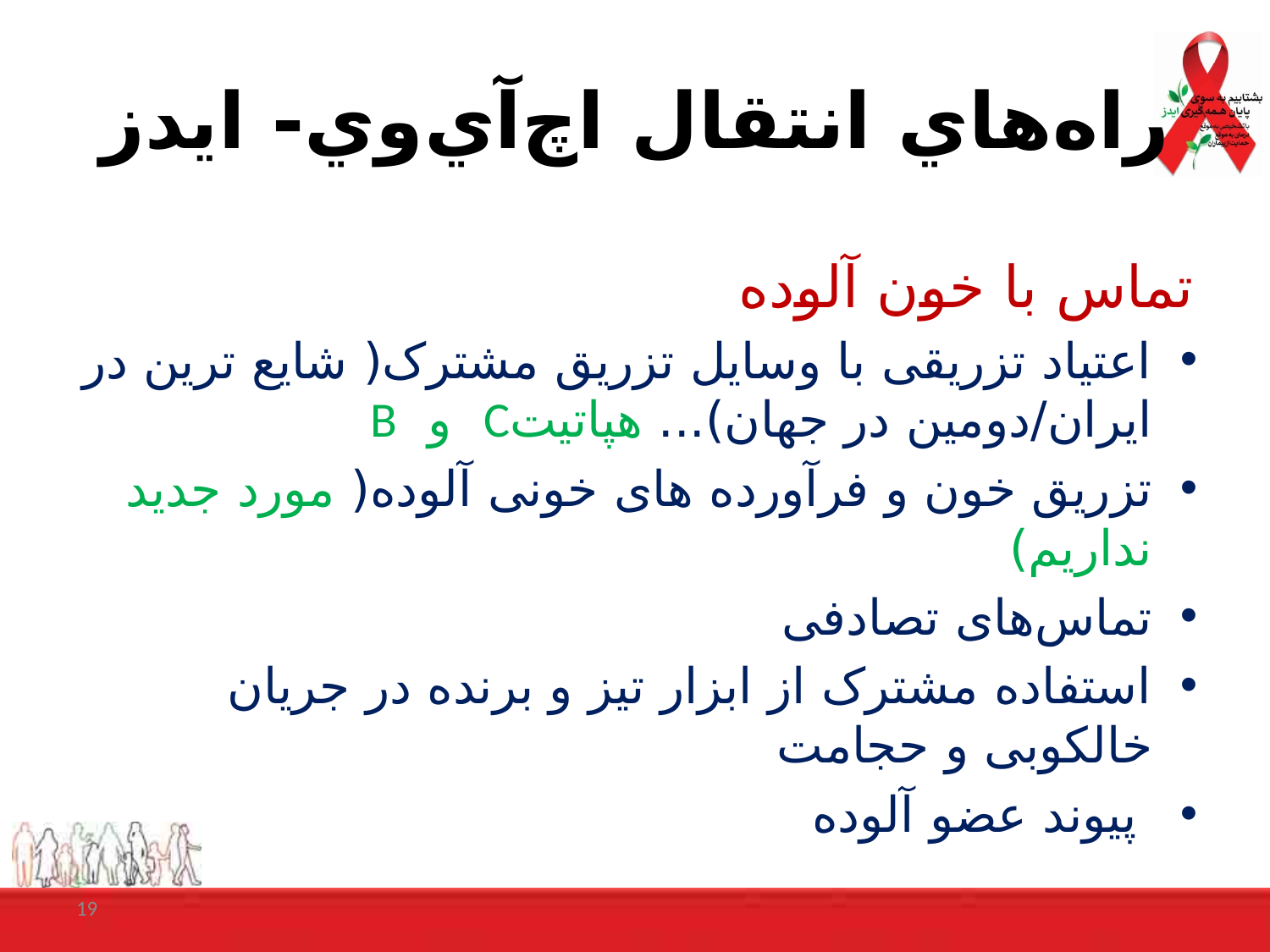

# راه‌هاي انتقال اچ‌آي‌وي- ايدز
تماس با خون آلوده
اعتیاد تزریقی با وسایل تزریق مشترک( شایع ترین در ایران/دومین در جهان)... هپاتیتC  و  B
تزریق خون و فرآورده های خونی آلوده( مورد جدید نداریم)
تماس‌های تصادفی
استفاده مشترک از ابزار تیز و برنده در جریان خالکوبی و حجامت
 پیوند عضو آلوده

19